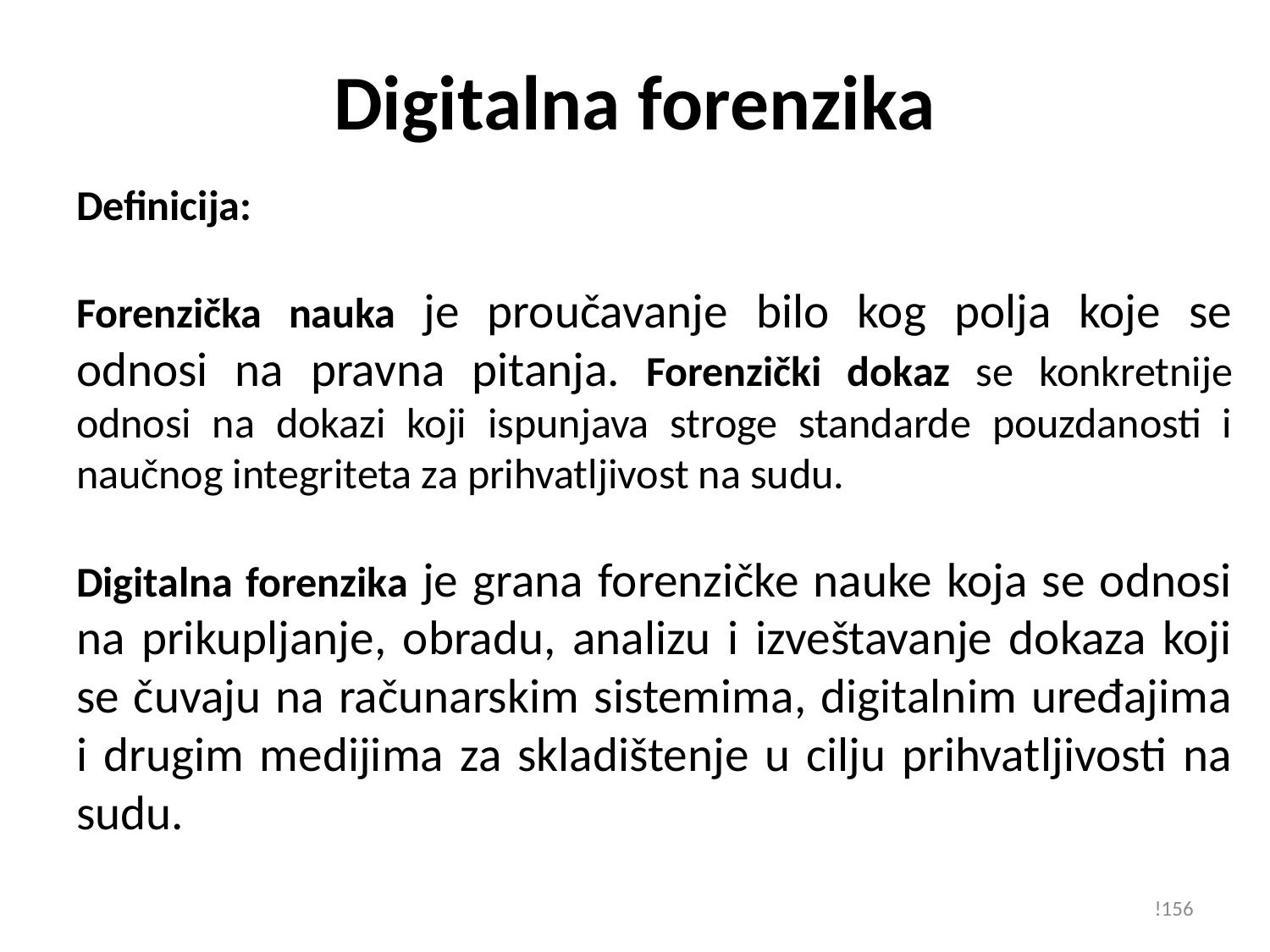

# Digitalna forenzika
Definicija:

Forenzička nauka je proučavanje bilo kog polja koje se odnosi na pravna pitanja. Forenzički dokaz se konkretnije odnosi na dokazi koji ispunjava stroge standarde pouzdanosti i naučnog integriteta za prihvatljivost na sudu.

Digitalna forenzika je grana forenzičke nauke koja se odnosi na prikupljanje, obradu, analizu i izveštavanje dokaza koji se čuvaju na računarskim sistemima, digitalnim uređajima i drugim medijima za skladištenje u cilju prihvatljivosti na sudu.

!156